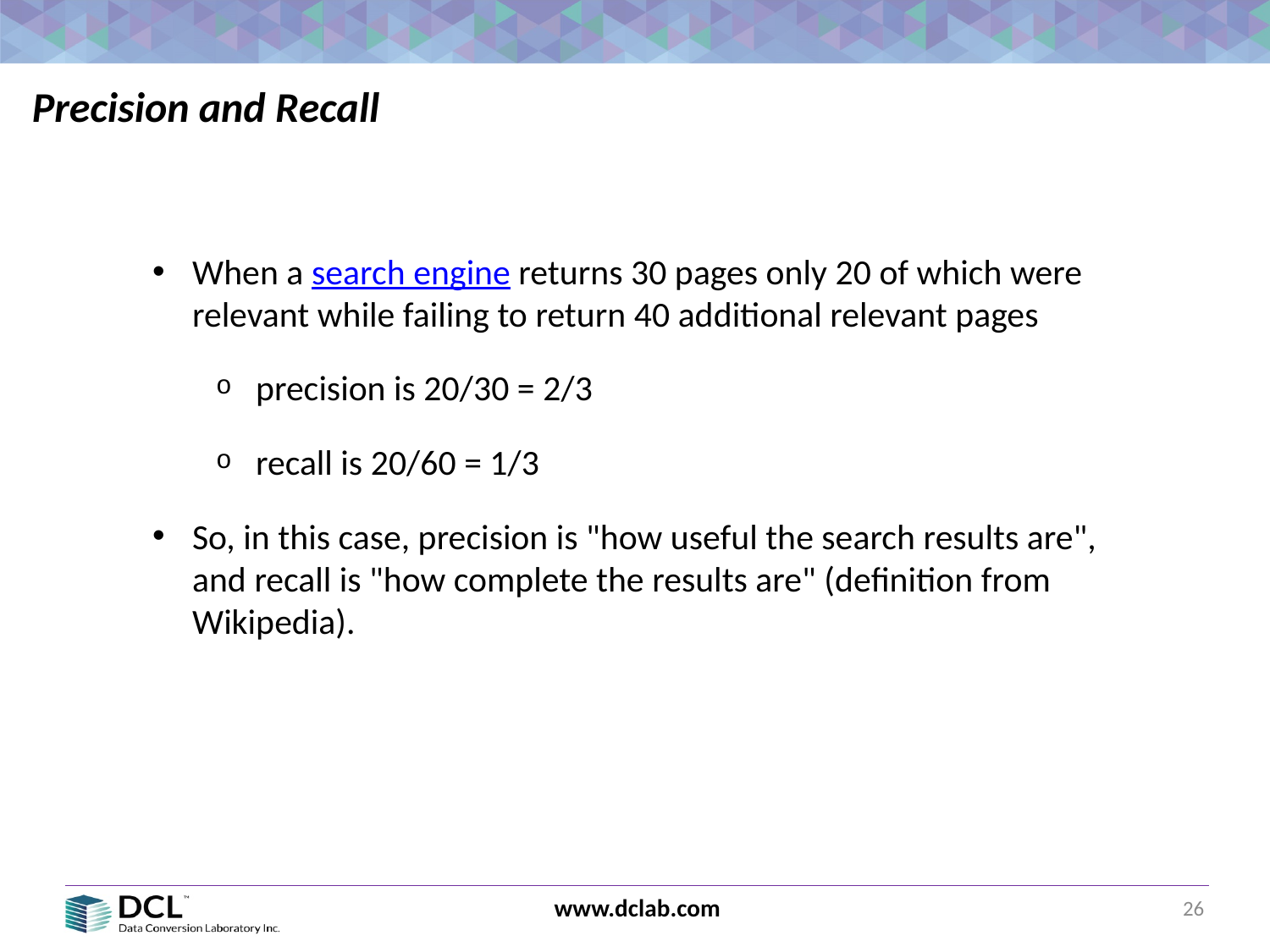

Precision and Recall
When a search engine returns 30 pages only 20 of which were relevant while failing to return 40 additional relevant pages
precision is 20/30 = 2/3
recall is 20/60 = 1/3
So, in this case, precision is "how useful the search results are", and recall is "how complete the results are" (definition from Wikipedia).
26